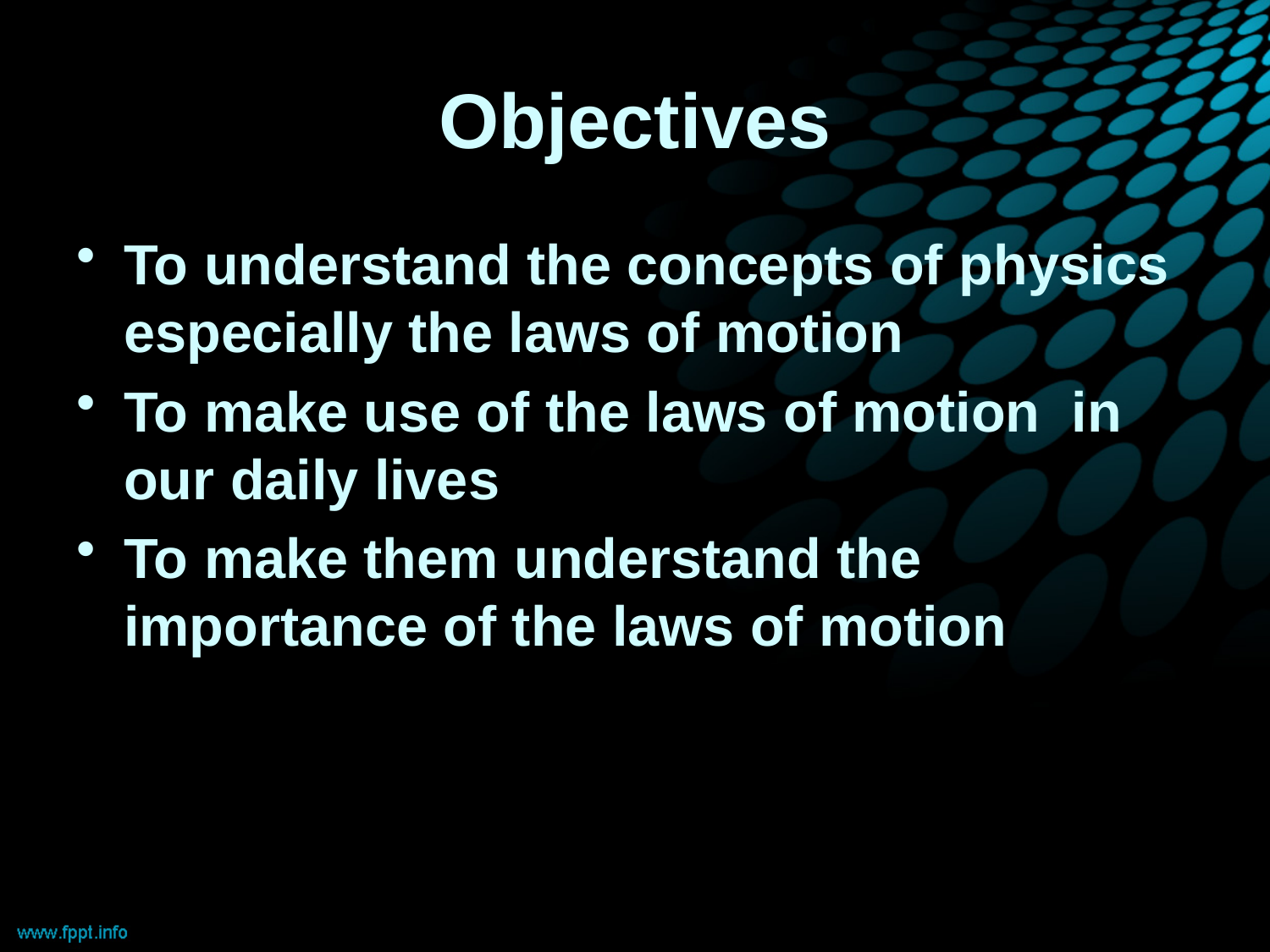

# Objectives
To understand the concepts of physics especially the laws of motion
To make use of the laws of motion  in our daily lives
To make them understand the importance of the laws of motion